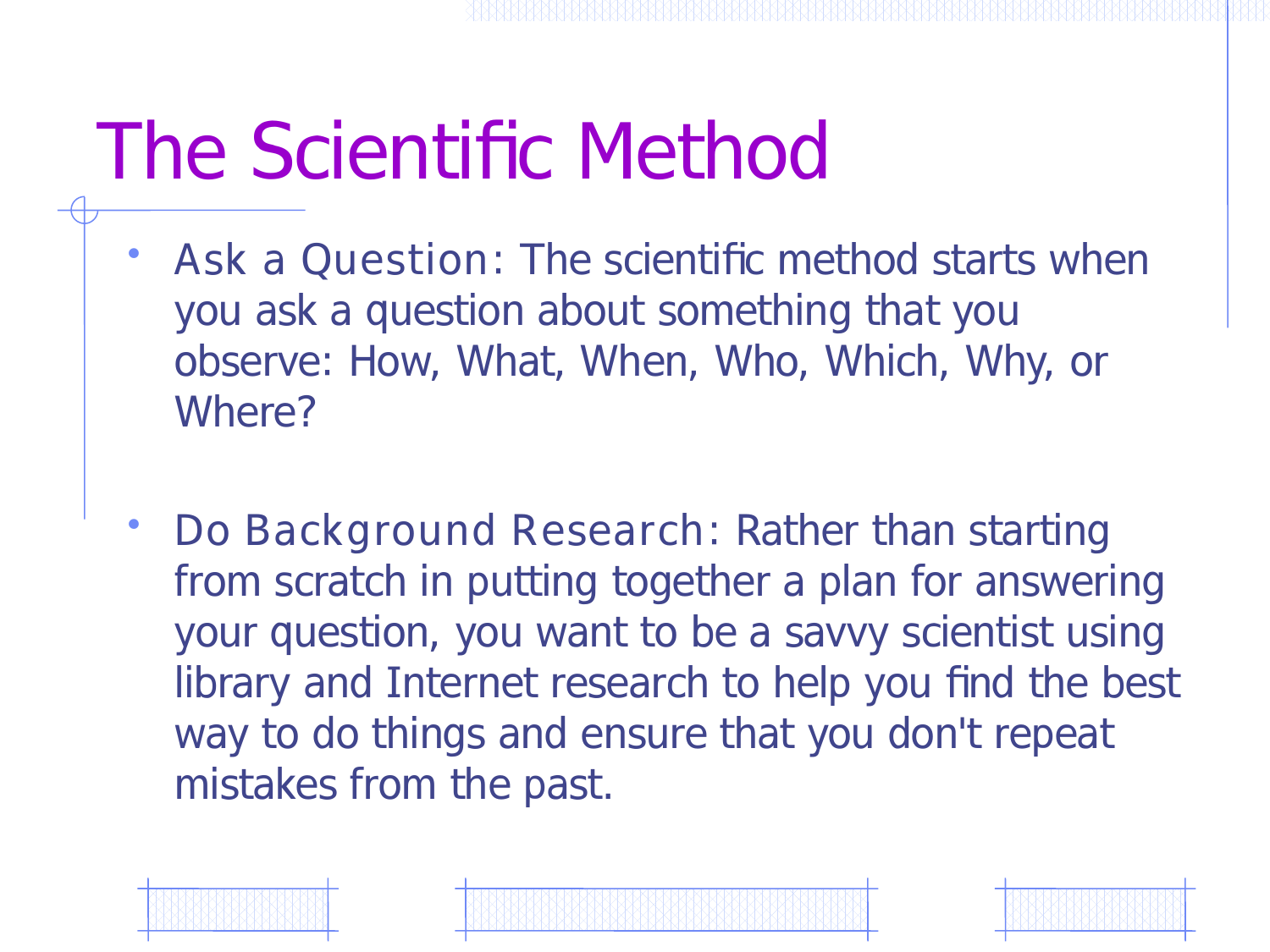

# The Scientific Method
Ask a Question: The scientific method starts when you ask a question about something that you observe: How, What, When, Who, Which, Why, or Where?

Do Background Research: Rather than starting from scratch in putting together a plan for answering your question, you want to be a savvy scientist using library and Internet research to help you find the best way to do things and ensure that you don't repeat mistakes from the past.